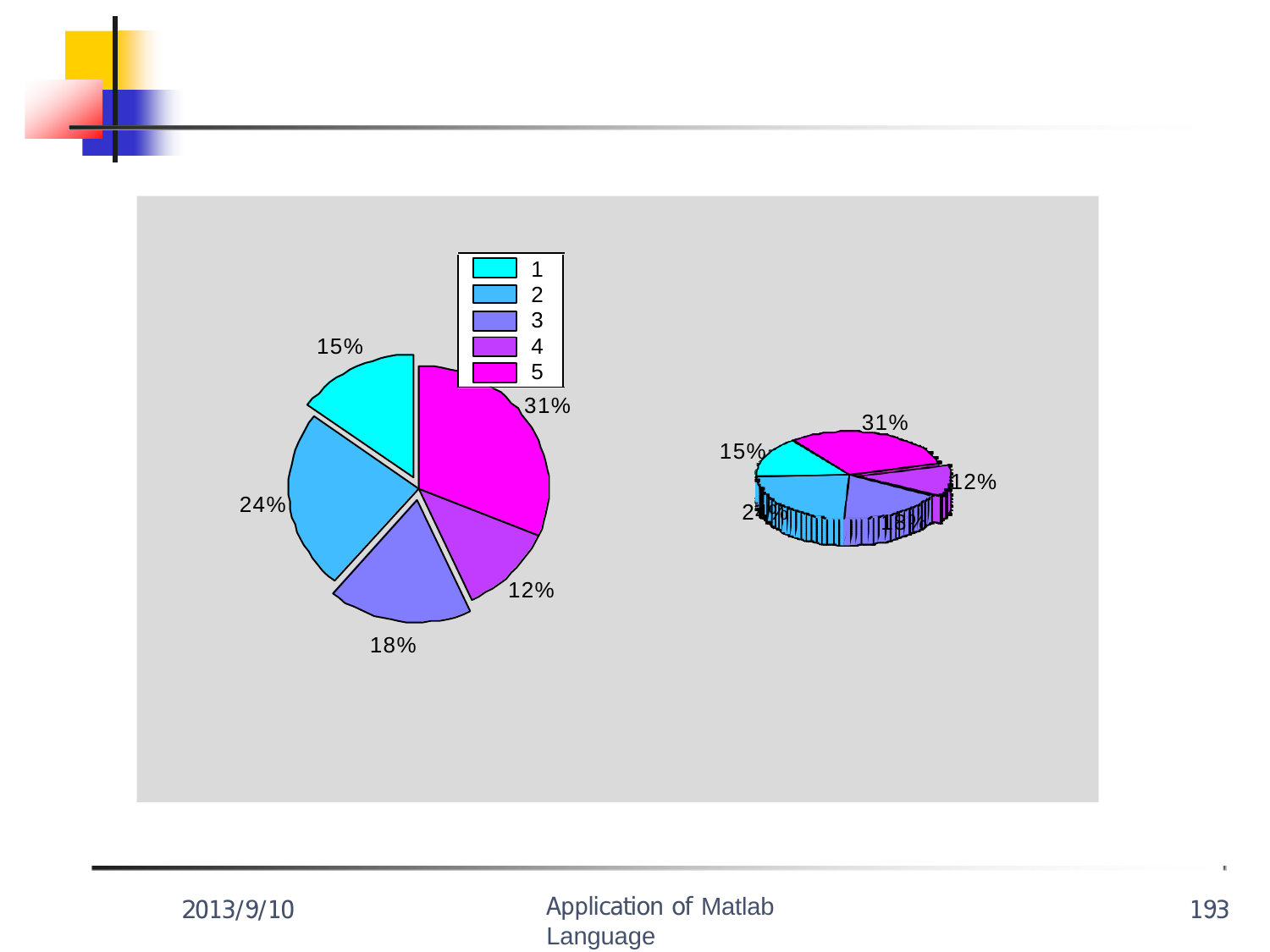

1

2
3
4
5

15%

31%
31%

15%
12%

24%
24%

18%
12%

18%
Application of Matlab Language
2013/9/10
193